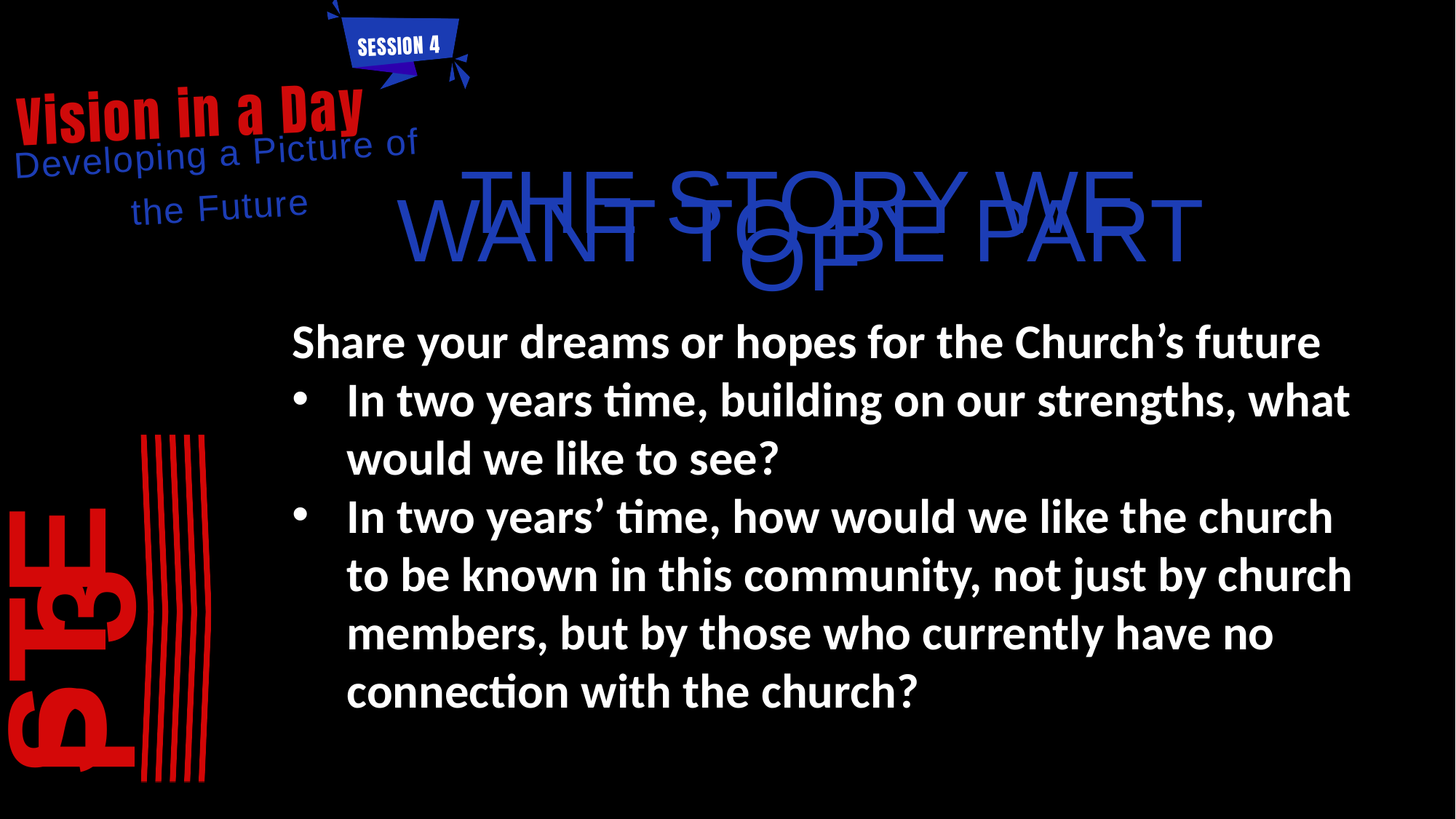

STEP 2

SESSION 4
Vision in a Day
Developing a Picture of the Future
THE STORY WE WANT TO BE PART OF
PRIORITISING
Share your dreams or hopes for the Church’s future
In two years time, building on our strengths, what would we like to see?
In two years’ time, how would we like the church to be known in this community, not just by church members, but by those who currently have no connection with the church?

STEP 3

STEP 4